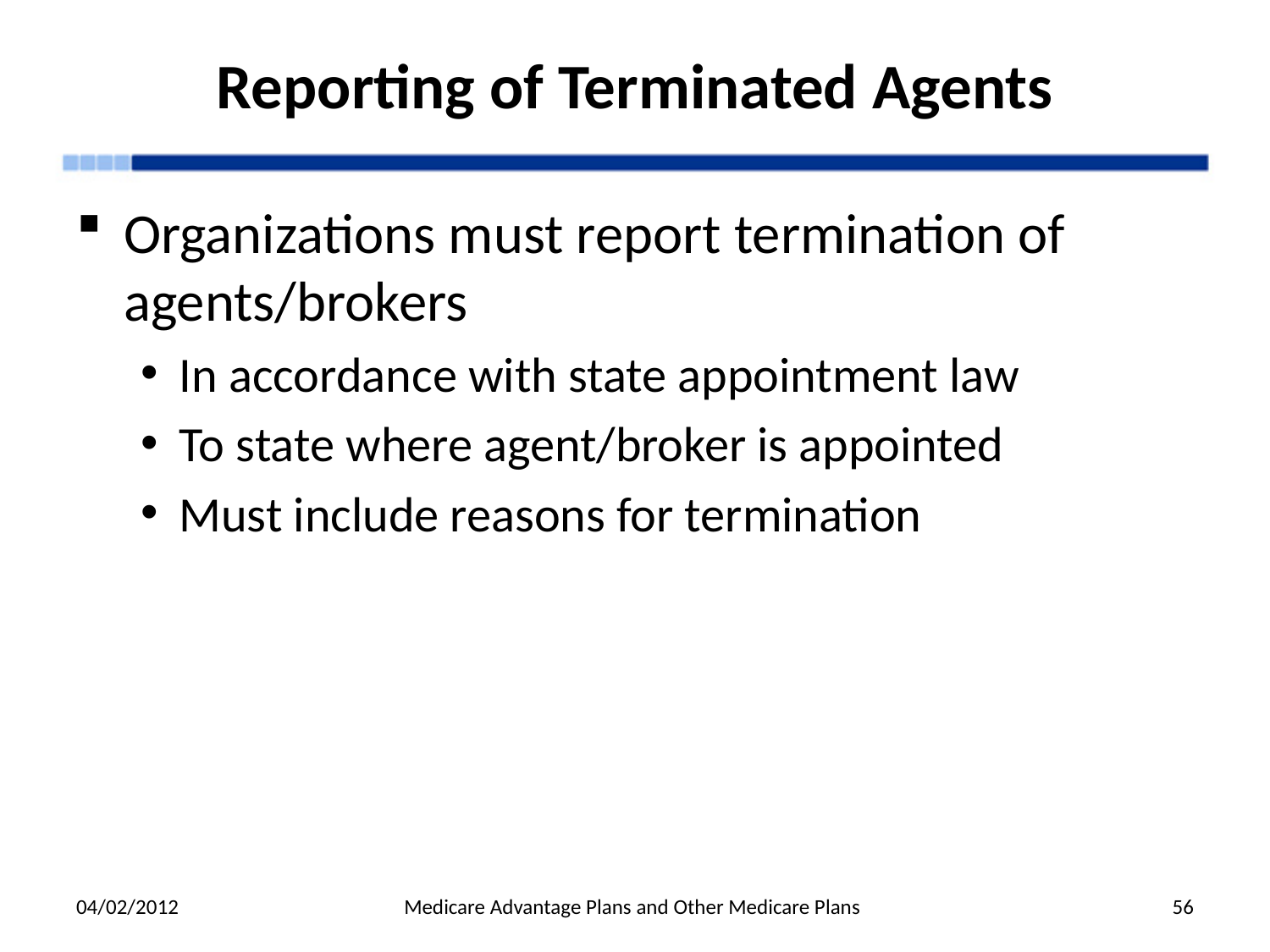

# Reporting of Terminated Agents
Organizations must report termination of agents/brokers
In accordance with state appointment law
To state where agent/broker is appointed
Must include reasons for termination
04/02/2012
Medicare Advantage Plans and Other Medicare Plans
56